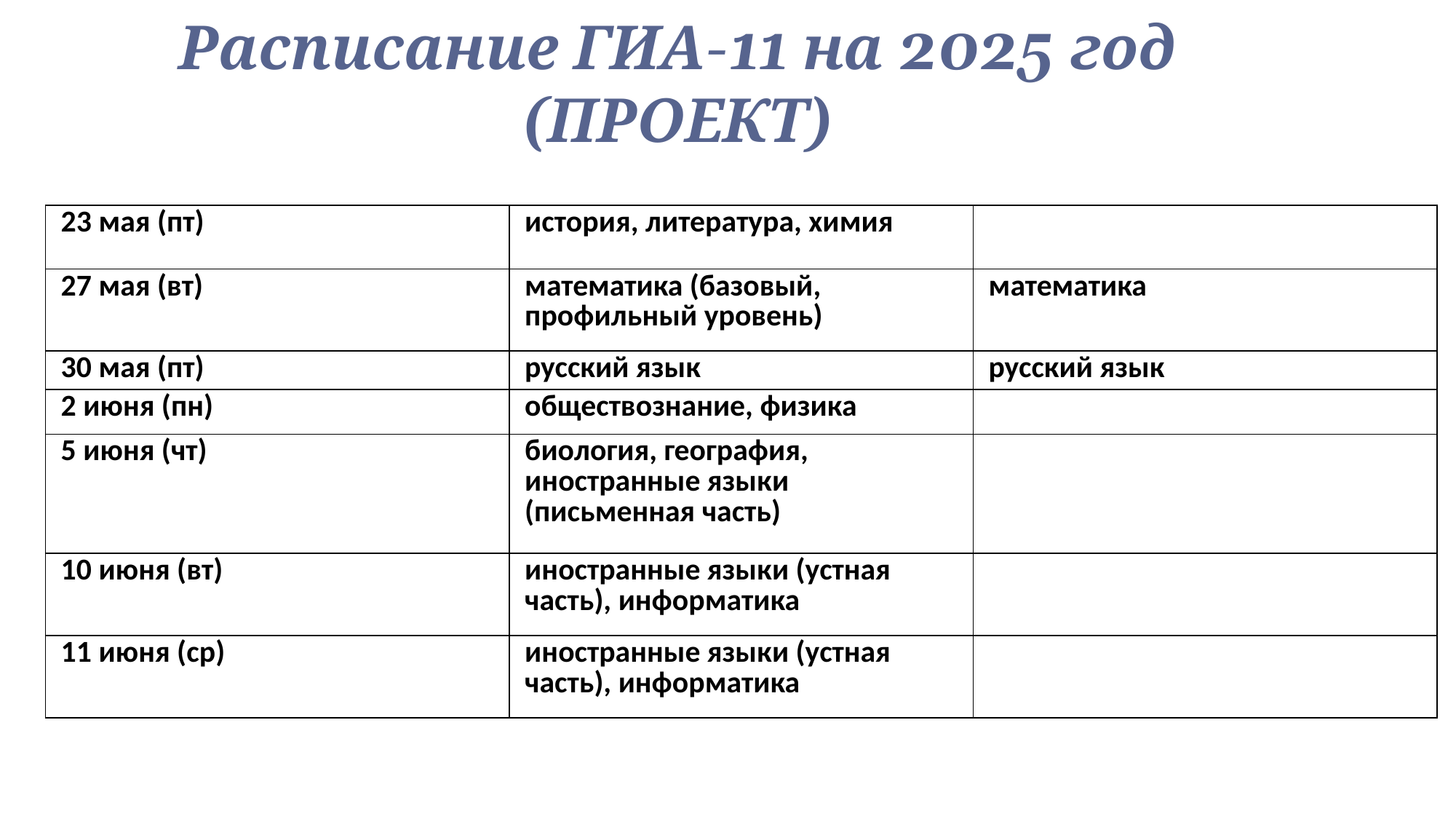

# Расписание ГИА-11 на 2025 год (ПРОЕКТ)
| 23 мая (пт) | история, литература, химия |  |
| --- | --- | --- |
| 27 мая (вт) | математика (базовый, профильный уровень) | математика |
| 30 мая (пт) | русский язык | русский язык |
| 2 июня (пн) | обществознание, физика |  |
| 5 июня (чт) | биология, география, иностранные языки (письменная часть) |  |
| 10 июня (вт) | иностранные языки (устная часть), информатика |  |
| 11 июня (ср) | иностранные языки (устная часть), информатика |  |